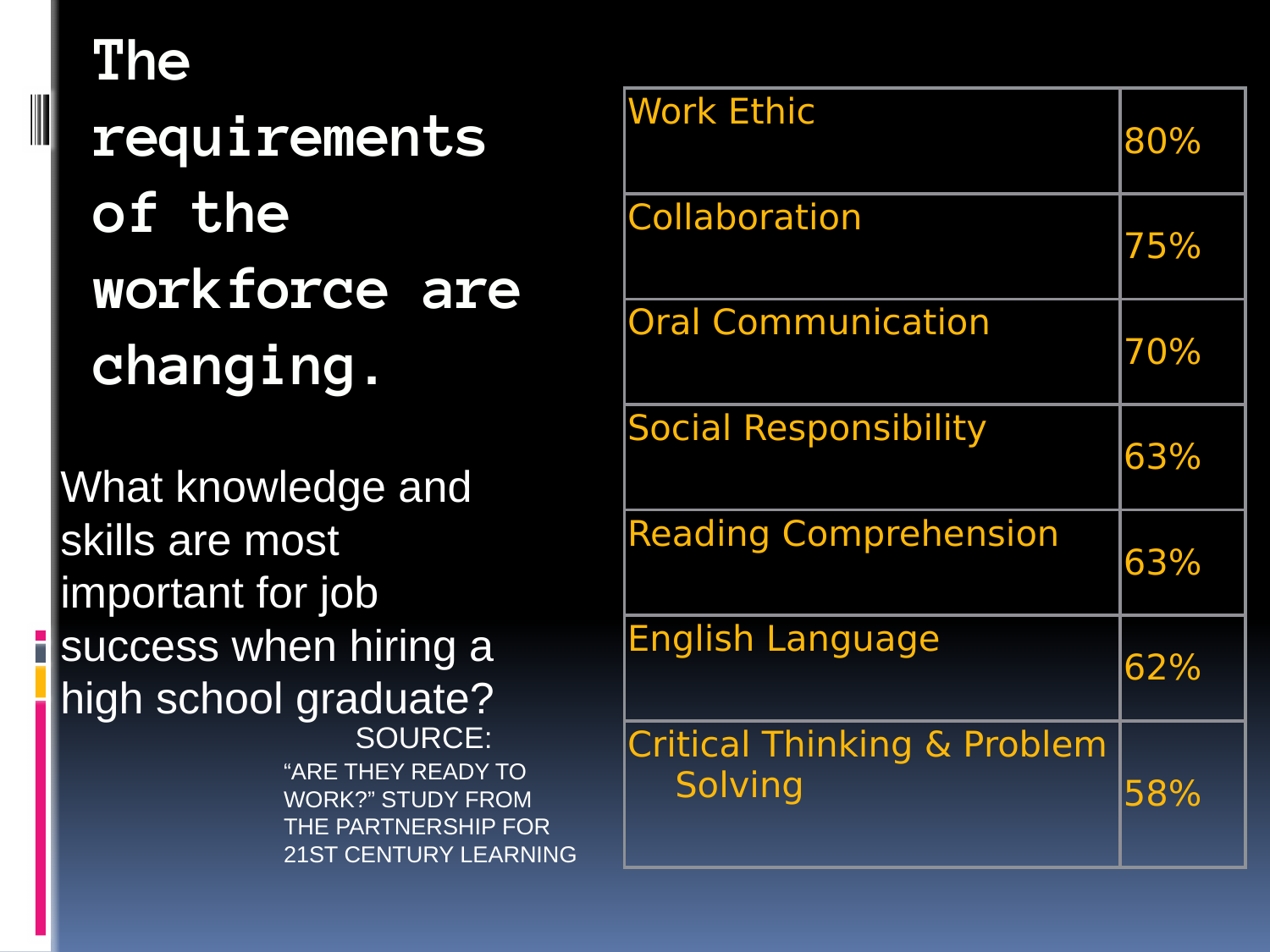

# The requirements of the workforce are changing.
| Work Ethic | 80% |
| --- | --- |
| Collaboration | 75% |
| Oral Communication | 70% |
| Social Responsibility | 63% |
| Reading Comprehension | 63% |
| English Language | 62% |
| Critical Thinking & Problem Solving | 58% |
What knowledge and skills are most important for job success when hiring a high school graduate?
SOURCE:
“ARE THEY READY TO WORK?” STUDY FROM
THE PARTNERSHIP FOR 21ST CENTURY LEARNING